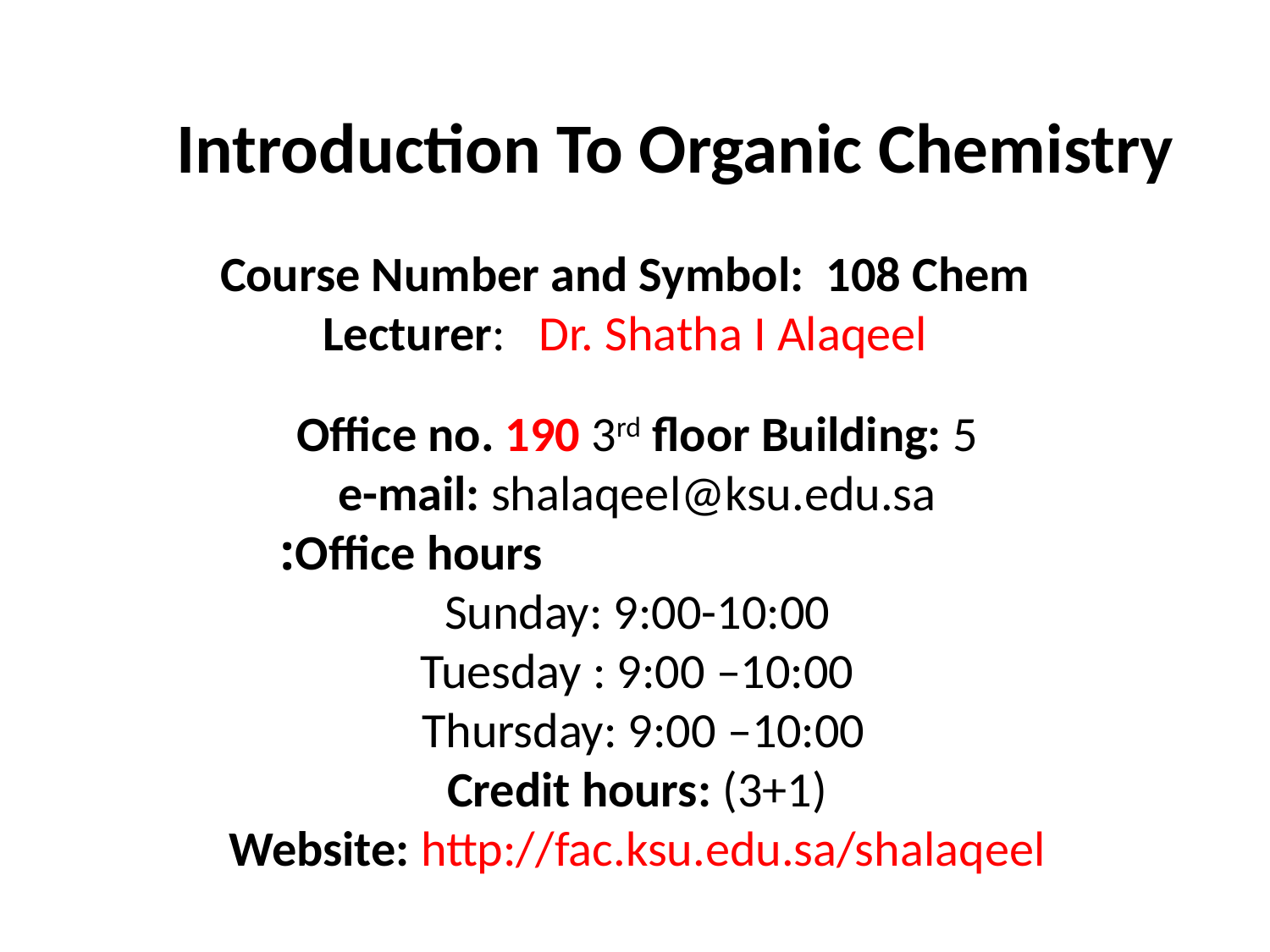

Introduction To Organic Chemistry
Course Number and Symbol:  108 Chem
Lecturer:   Dr. Shatha I Alaqeel
Office no. 190 3rd floor Building: 5
e-mail: shalaqeel@ksu.edu.sa
                                     Office hours:
Sunday: 9:00-10:00
Tuesday : 9:00 –10:00
Thursday: 9:00 –10:00
Credit hours: (3+1)
Website: http://fac.ksu.edu.sa/shalaqeel